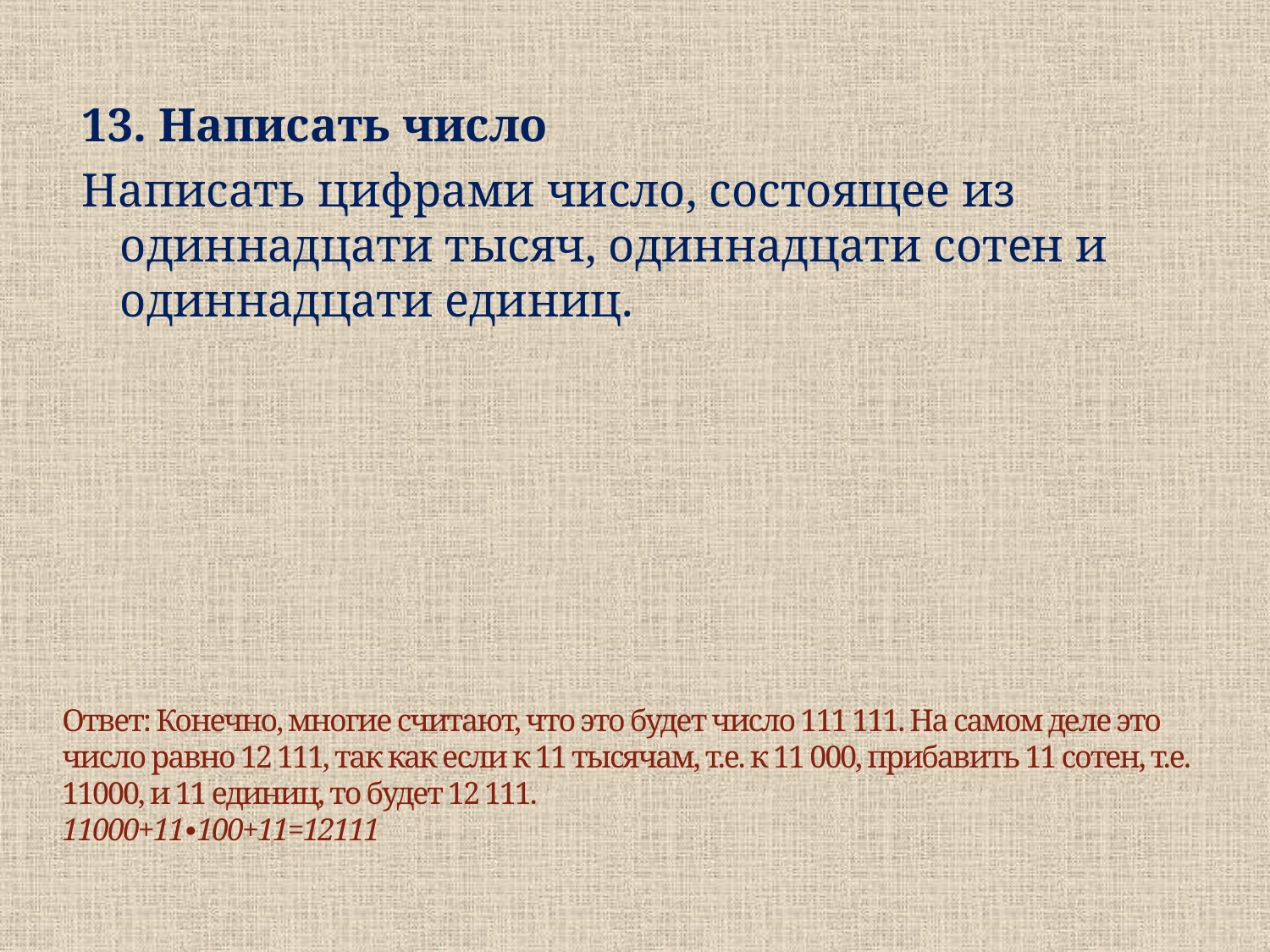

13. Написать число
Написать цифрами число, состоящее из одиннадцати тысяч, одиннадцати сотен и одиннадцати единиц.

# Ответ: Конечно, многие считают, что это будет число 111 111. На самом деле это число равно 12 111, так как если к 11 тысячам, т.е. к 11 000, прибавить 11 сотен, т.е. 11000, и 11 единиц, то будет 12 111. 11000+11∙100+11=12111